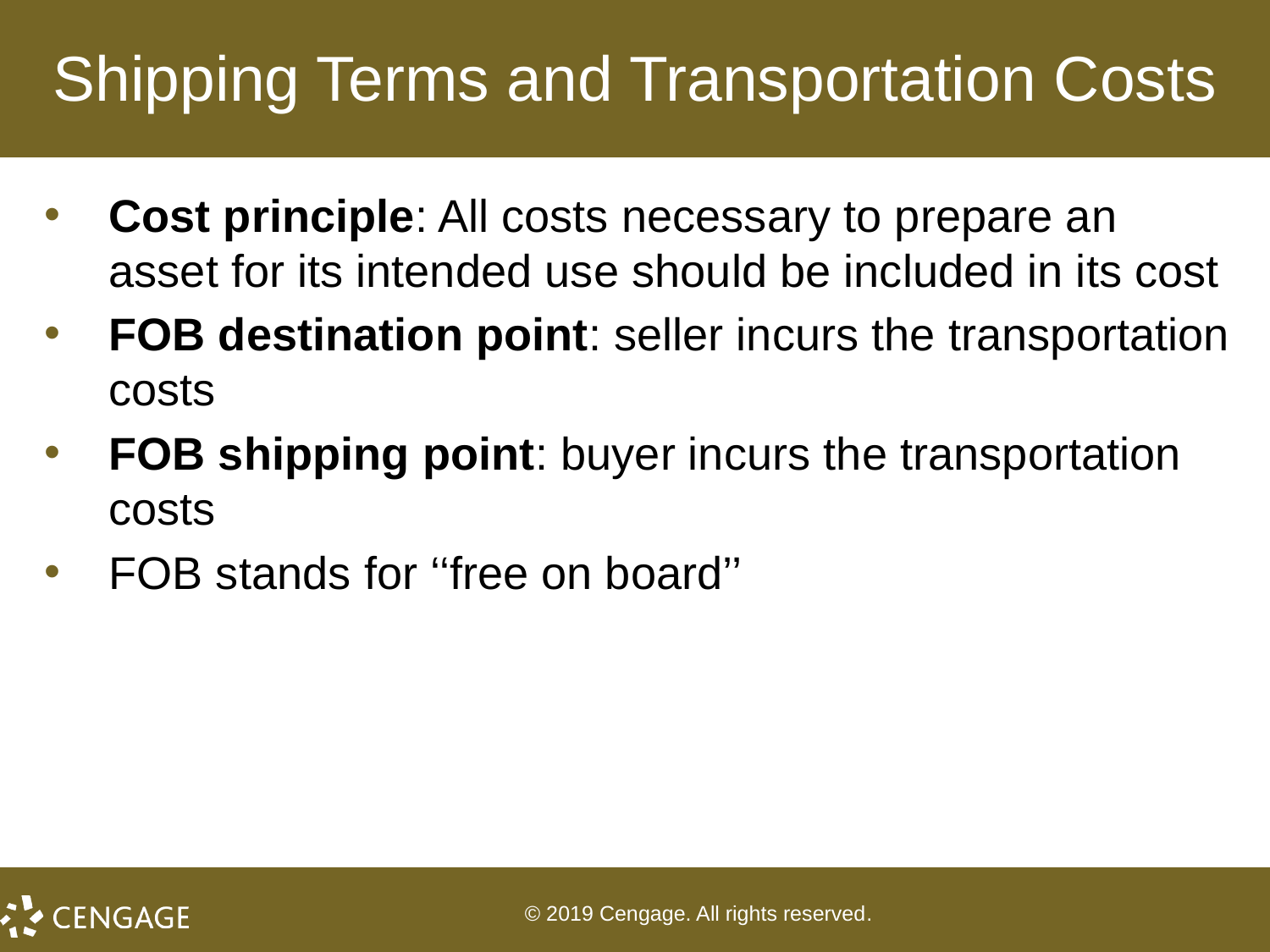

# Shipping Terms and Transportation Costs
Cost principle: All costs necessary to prepare an asset for its intended use should be included in its cost
FOB destination point: seller incurs the transportation costs
FOB shipping point: buyer incurs the transportation costs
FOB stands for ‘‘free on board’’